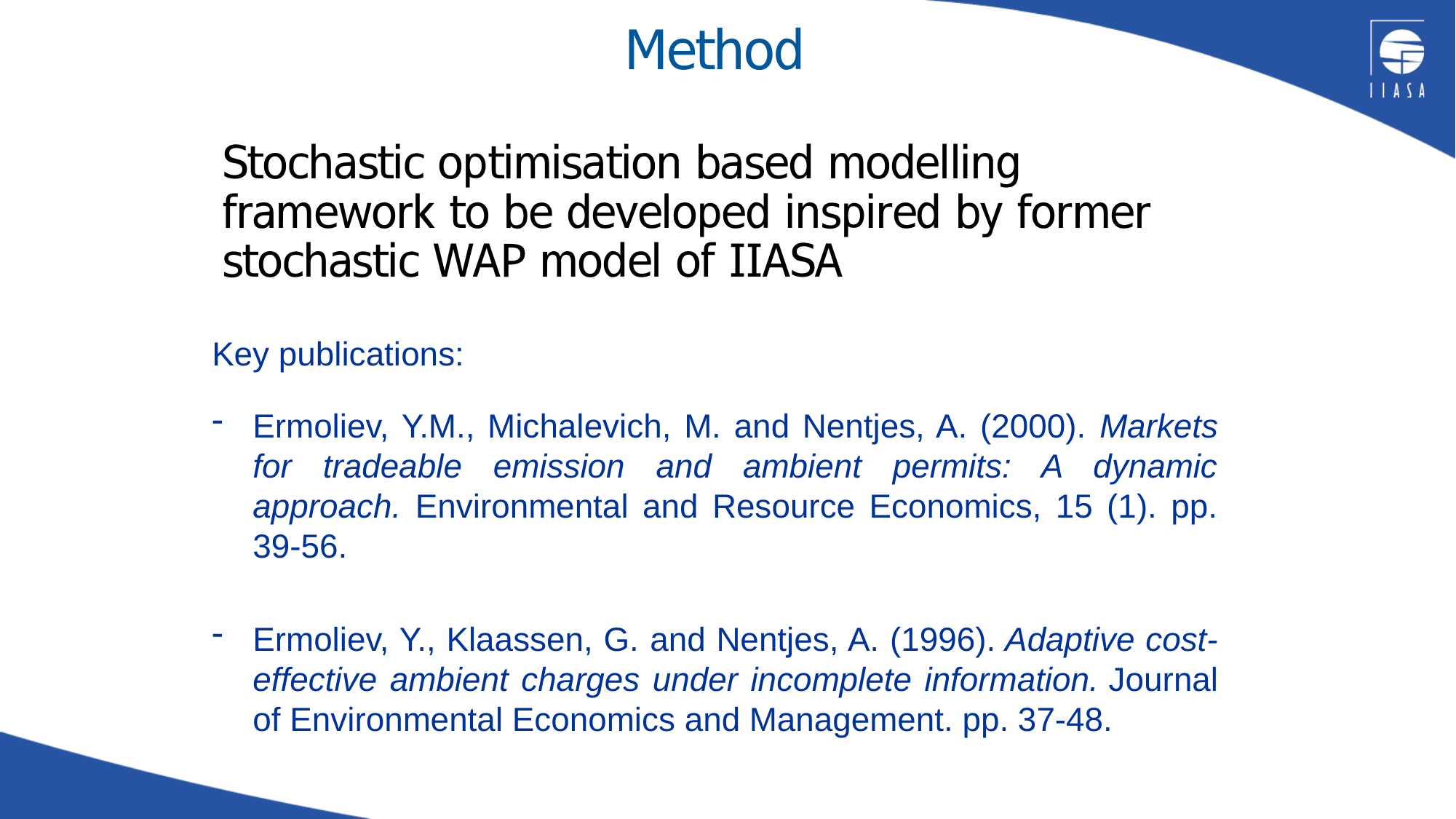

# Method
Stochastic optimisation based modelling framework to be developed inspired by former stochastic WAP model of IIASA
Key publications:

Ermoliev, Y.M., Michalevich, M. and Nentjes, A. (2000). Markets for tradeable emission and ambient permits: A dynamic approach. Environmental and Resource Economics, 15 (1). pp. 39-56.

Ermoliev, Y., Klaassen, G. and Nentjes, A. (1996). Adaptive cost-effective ambient charges under incomplete information. Journal of Environmental Economics and Management. pp. 37-48.